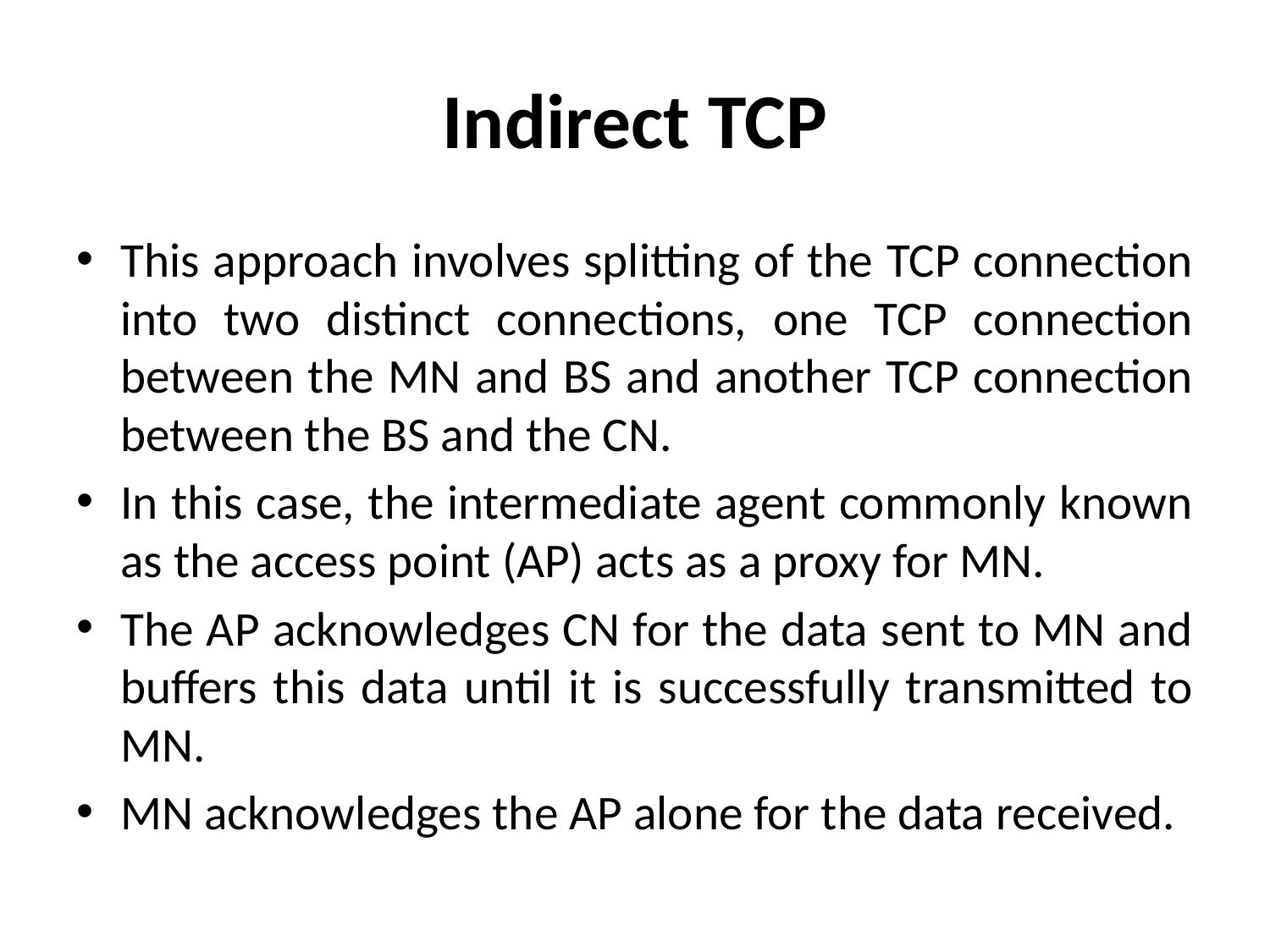

# Indirect TCP
This approach involves splitting of the TCP connection into two distinct connections, one TCP connection between the MN and BS and another TCP connection between the BS and the CN.
In this case, the intermediate agent commonly known as the access point (AP) acts as a proxy for MN.
The AP acknowledges CN for the data sent to MN and buffers this data until it is successfully transmitted to MN.
MN acknowledges the AP alone for the data received.